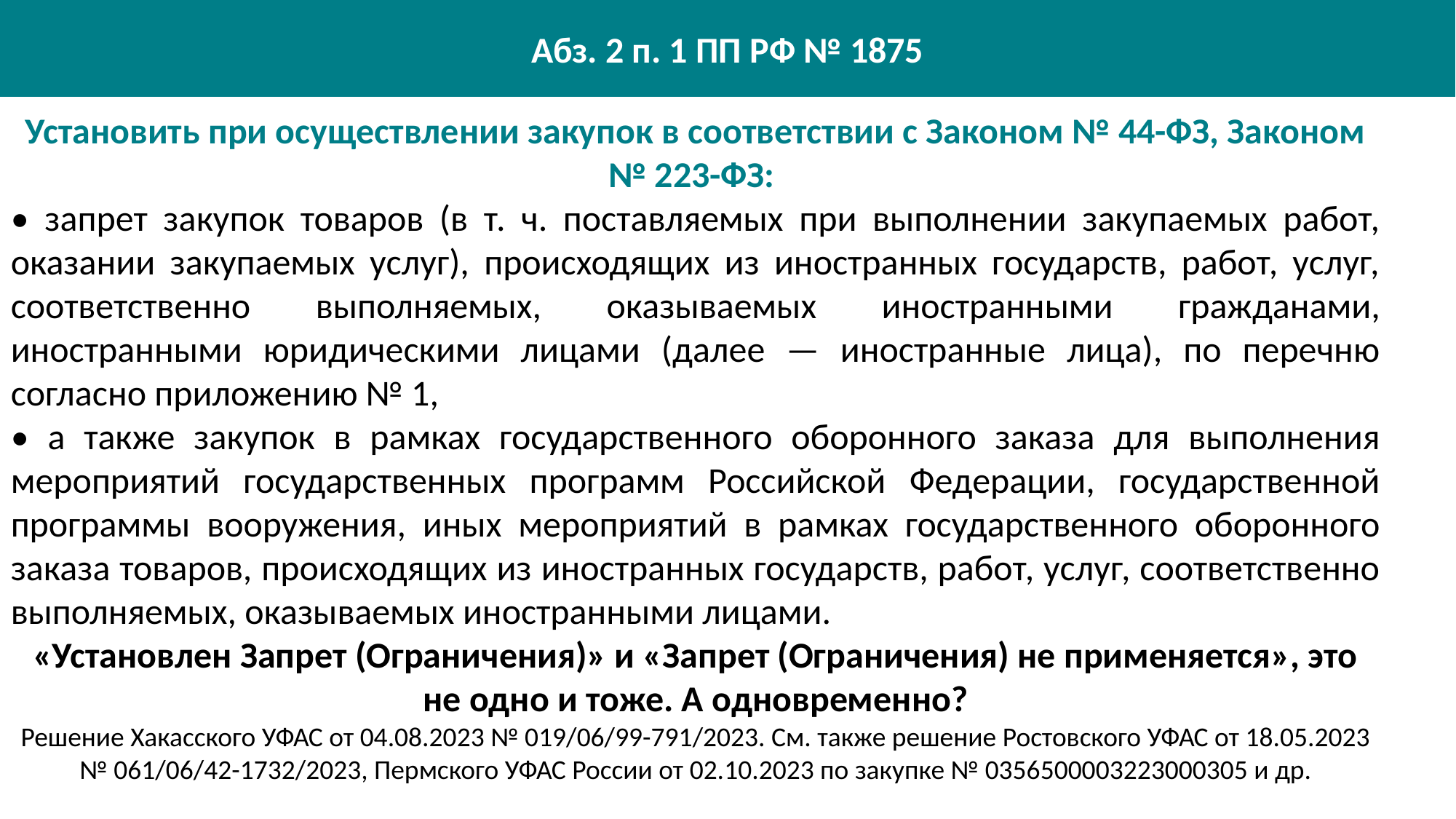

Абз. 2 п. 1 ПП РФ № 1875
Установить при осуществлении закупок в соответствии с Законом № 44-ФЗ, Законом № 223-ФЗ:
• запрет закупок товаров (в т. ч. поставляемых при выполнении закупаемых работ, оказании закупаемых услуг), происходящих из иностранных государств, работ, услуг, соответственно выполняемых, оказываемых иностранными гражданами, иностранными юридическими лицами (далее — иностранные лица), по перечню согласно приложению № 1,
• а также закупок в рамках государственного оборонного заказа для выполнения мероприятий государственных программ Российской Федерации, государственной программы вооружения, иных мероприятий в рамках государственного оборонного заказа товаров, происходящих из иностранных государств, работ, услуг, соответственно выполняемых, оказываемых иностранными лицами.
«Установлен Запрет (Ограничения)» и «Запрет (Ограничения) не применяется», это не одно и тоже. А одновременно?
Решение Хакасского УФАС от 04.08.2023 № 019/06/99-791/2023. См. также решение Ростовского УФАС от 18.05.2023 № 061/06/42-1732/2023, Пермского УФАС России от 02.10.2023 по закупке № 0356500003223000305 и др.